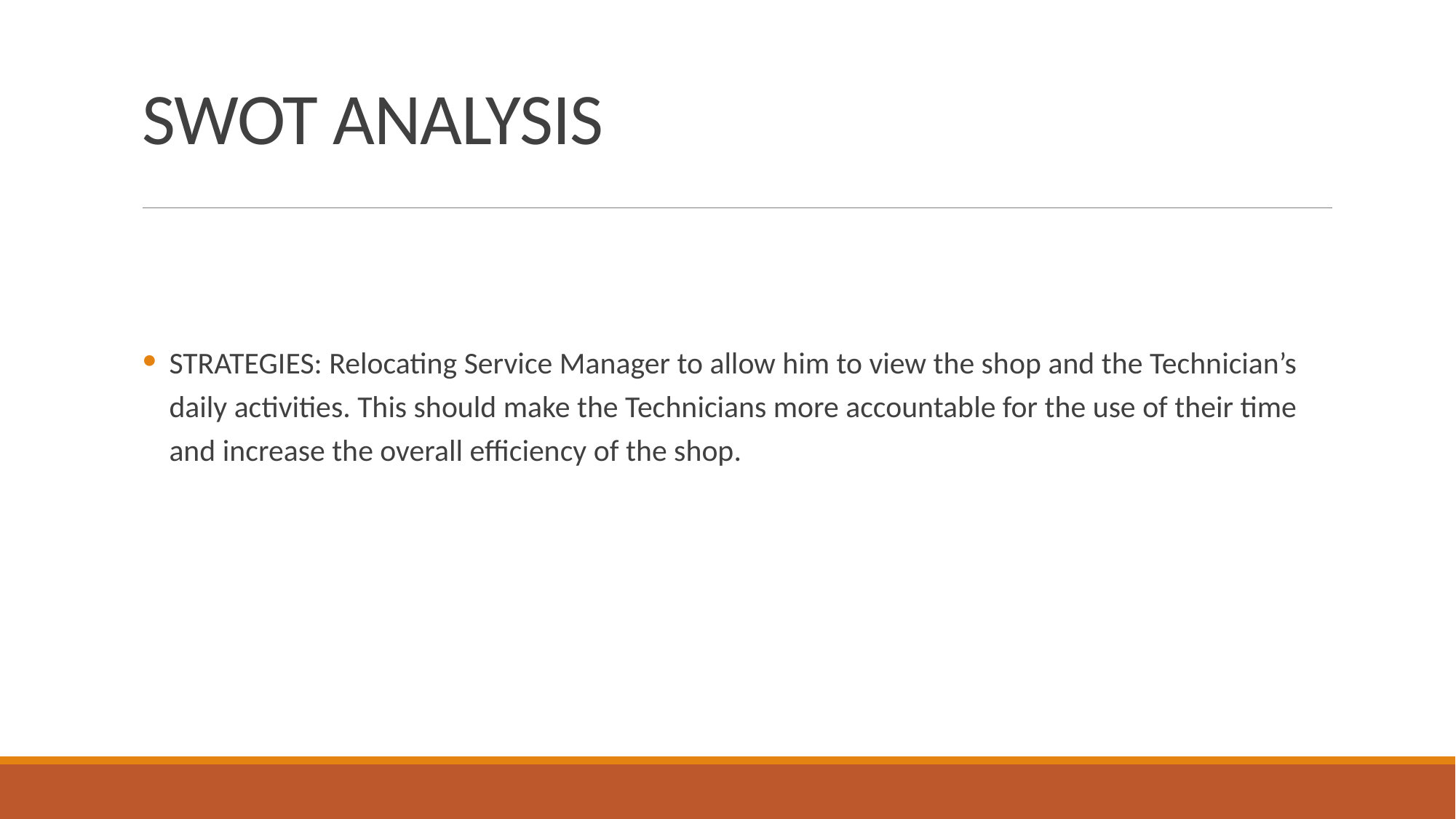

# SWOT ANALYSIS
STRATEGIES: Relocating Service Manager to allow him to view the shop and the Technician’s daily activities. This should make the Technicians more accountable for the use of their time and increase the overall efficiency of the shop.